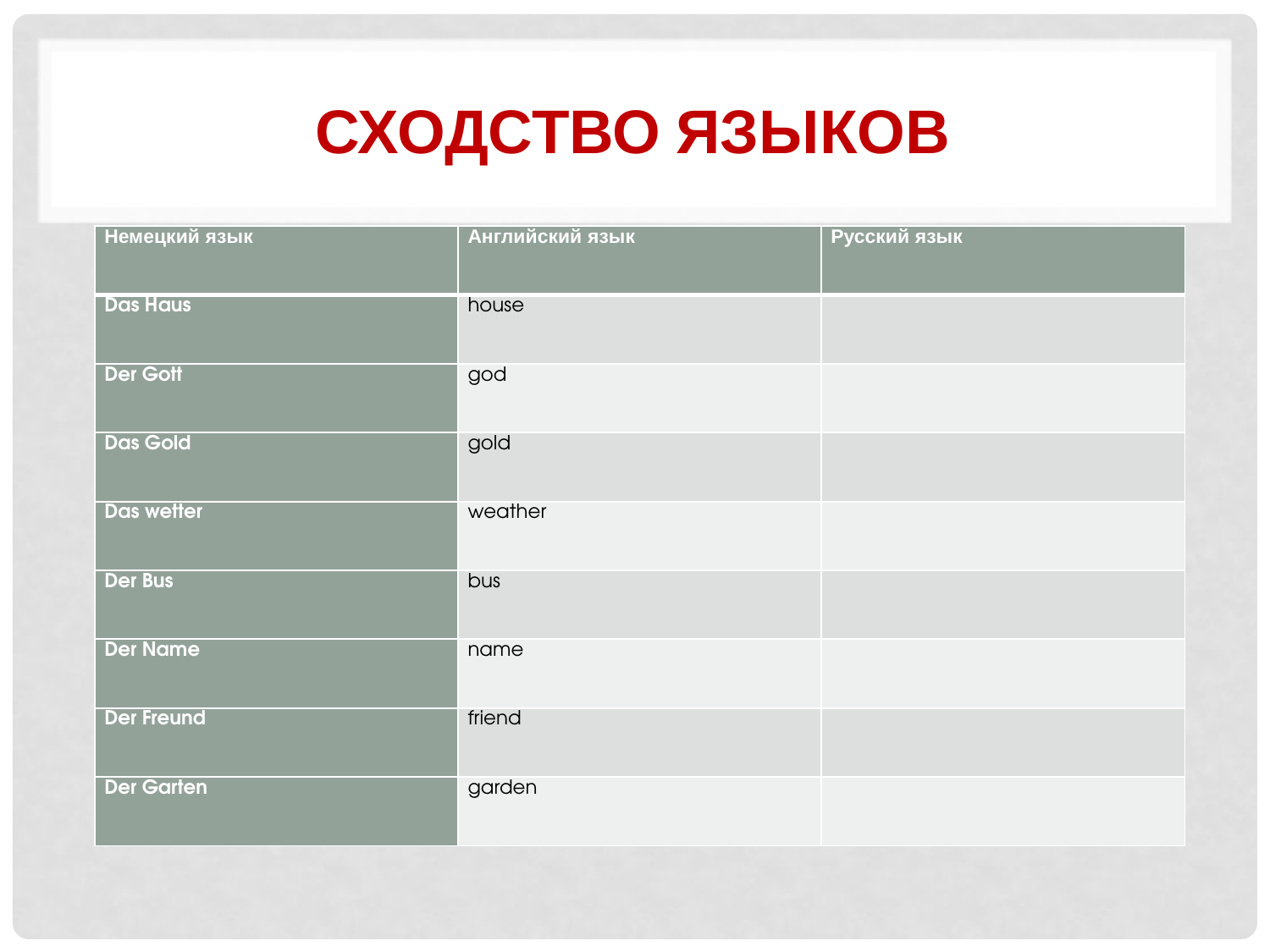

# Сходство языков
| Немецкий язык | Английский язык | Русский язык |
| --- | --- | --- |
| Das Haus | house |  |
| Der Gott | god |  |
| Das Gold | gold |  |
| Das wetter | weather |  |
| Der Bus | bus |  |
| Der Name | name |  |
| Der Freund | friend |  |
| Der Garten | garden |  |